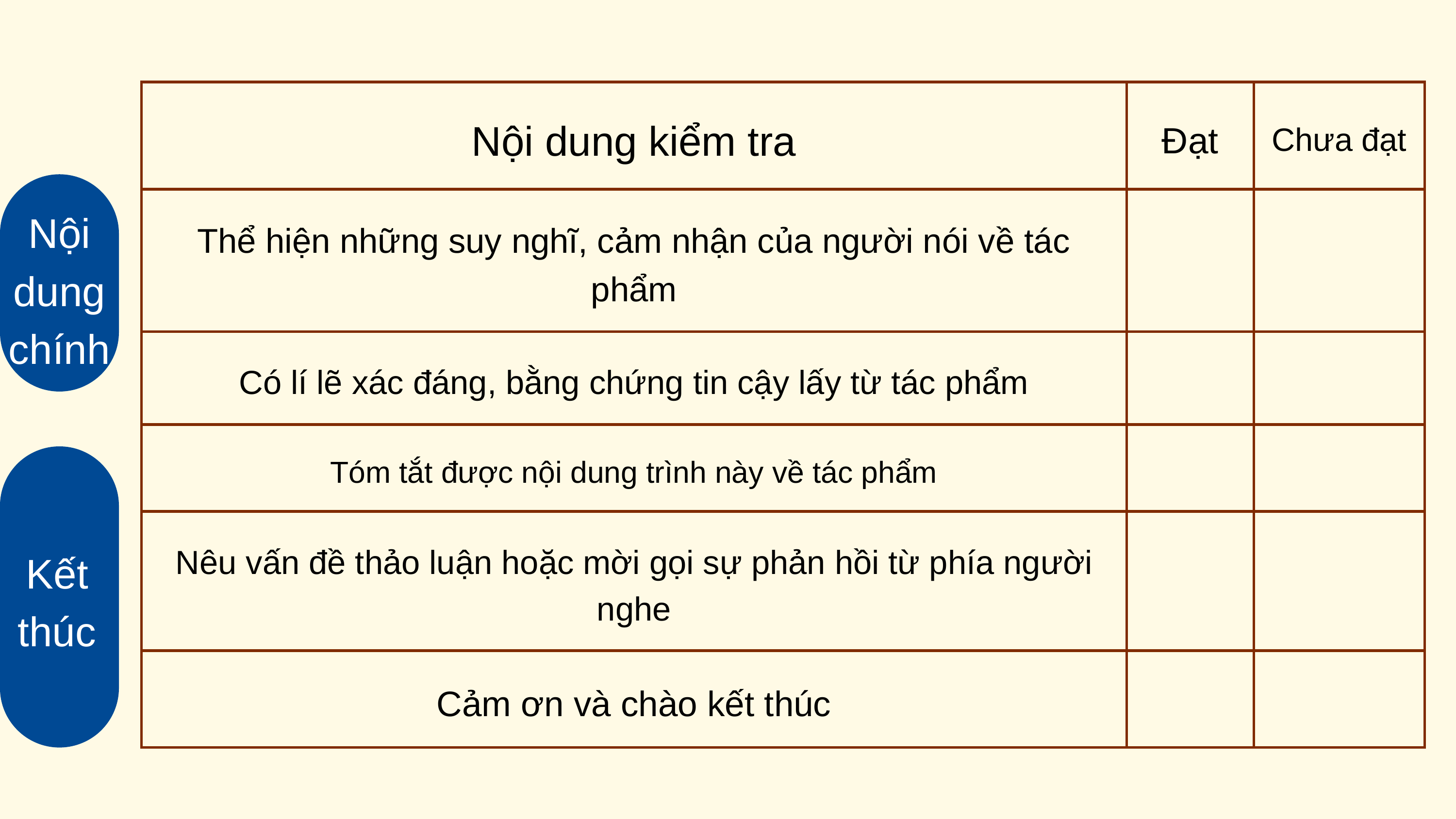

| Nội dung kiểm tra | Đạt | Chưa đạt |
| --- | --- | --- |
| Thể hiện những suy nghĩ, cảm nhận của người nói về tác phẩm |  |  |
| Có lí lẽ xác đáng, bằng chứng tin cậy lấy từ tác phẩm |  |  |
| Tóm tắt được nội dung trình này về tác phẩm |  |  |
| Nêu vấn đề thảo luận hoặc mời gọi sự phản hồi từ phía người nghe |  |  |
| Cảm ơn và chào kết thúc |  |  |

Nội dung chính

Kết thúc